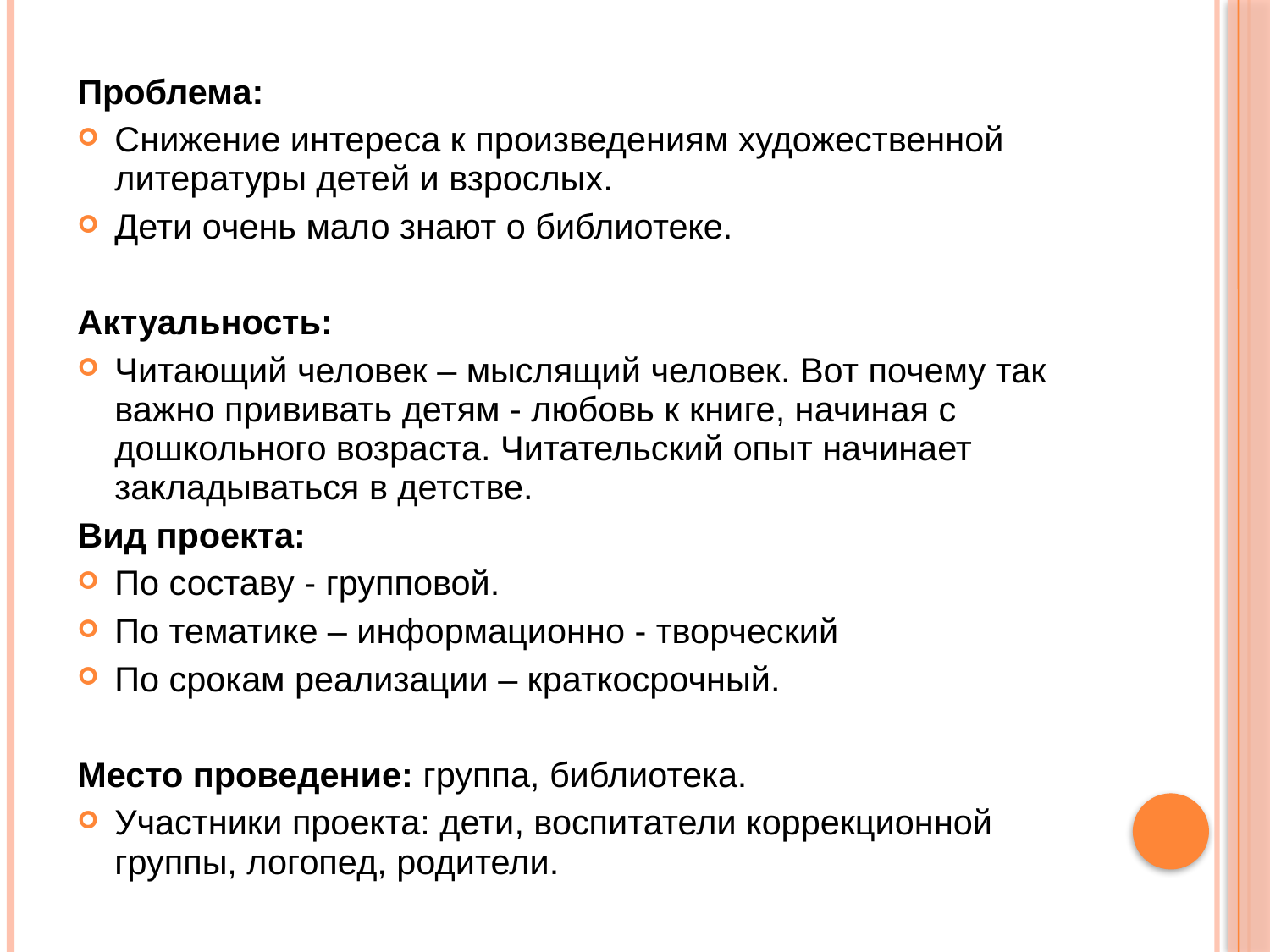

Проблема:
Снижение интереса к произведениям художественной литературы детей и взрослых.
Дети очень мало знают о библиотеке.

Актуальность:
Читающий человек – мыслящий человек. Вот почему так важно прививать детям - любовь к книге, начиная с дошкольного возраста. Читательский опыт начинает закладываться в детстве.
Вид проекта:
По составу - групповой.
По тематике – информационно - творческий
По срокам реализации – краткосрочный.

Место проведение: группа, библиотека.
Участники проекта: дети, воспитатели коррекционной группы, логопед, родители.